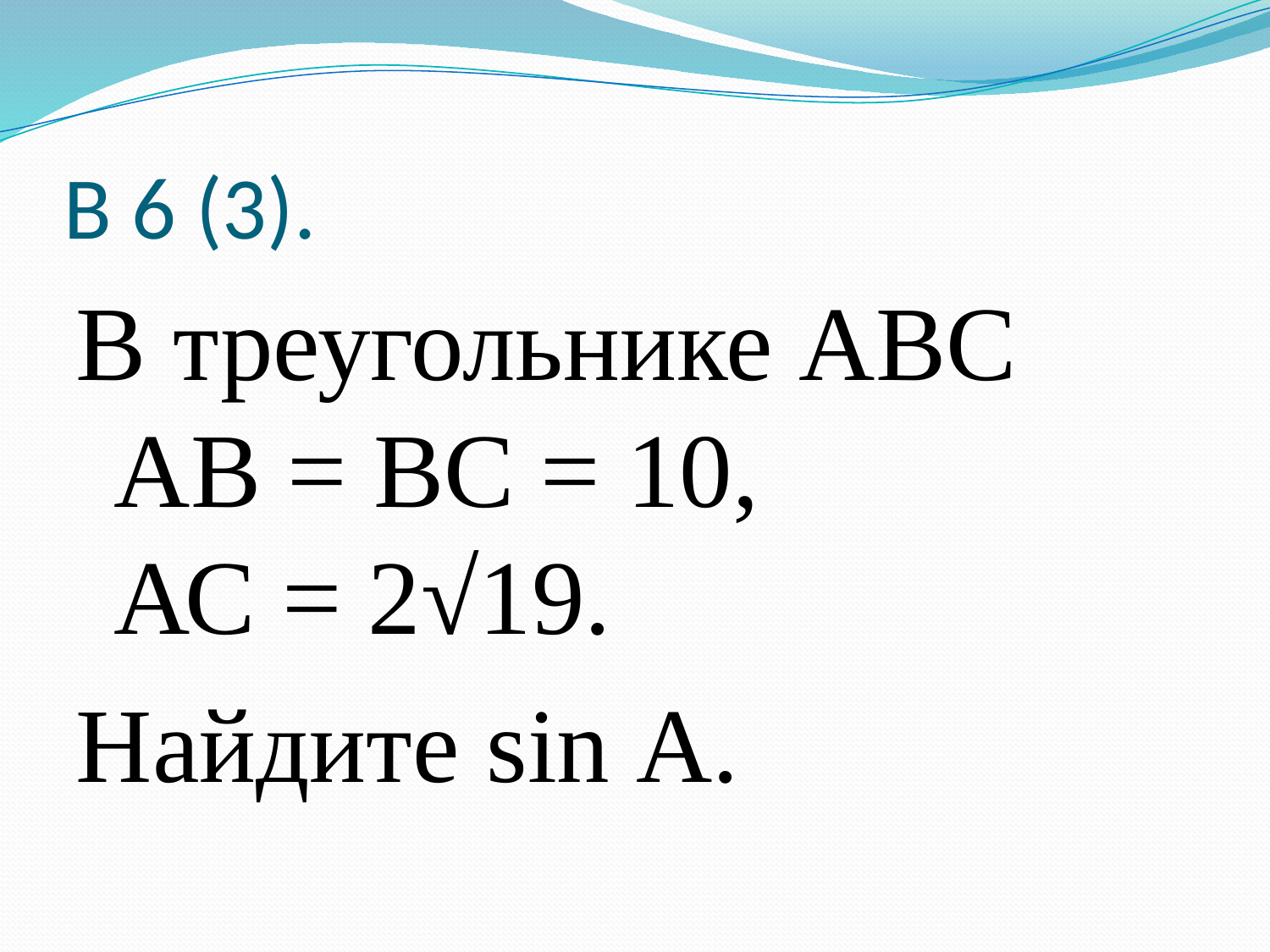

# В 6 (3).
В треугольнике АВС  АВ = ВС = 10,            АС = 2√19.
Найдите sin А.